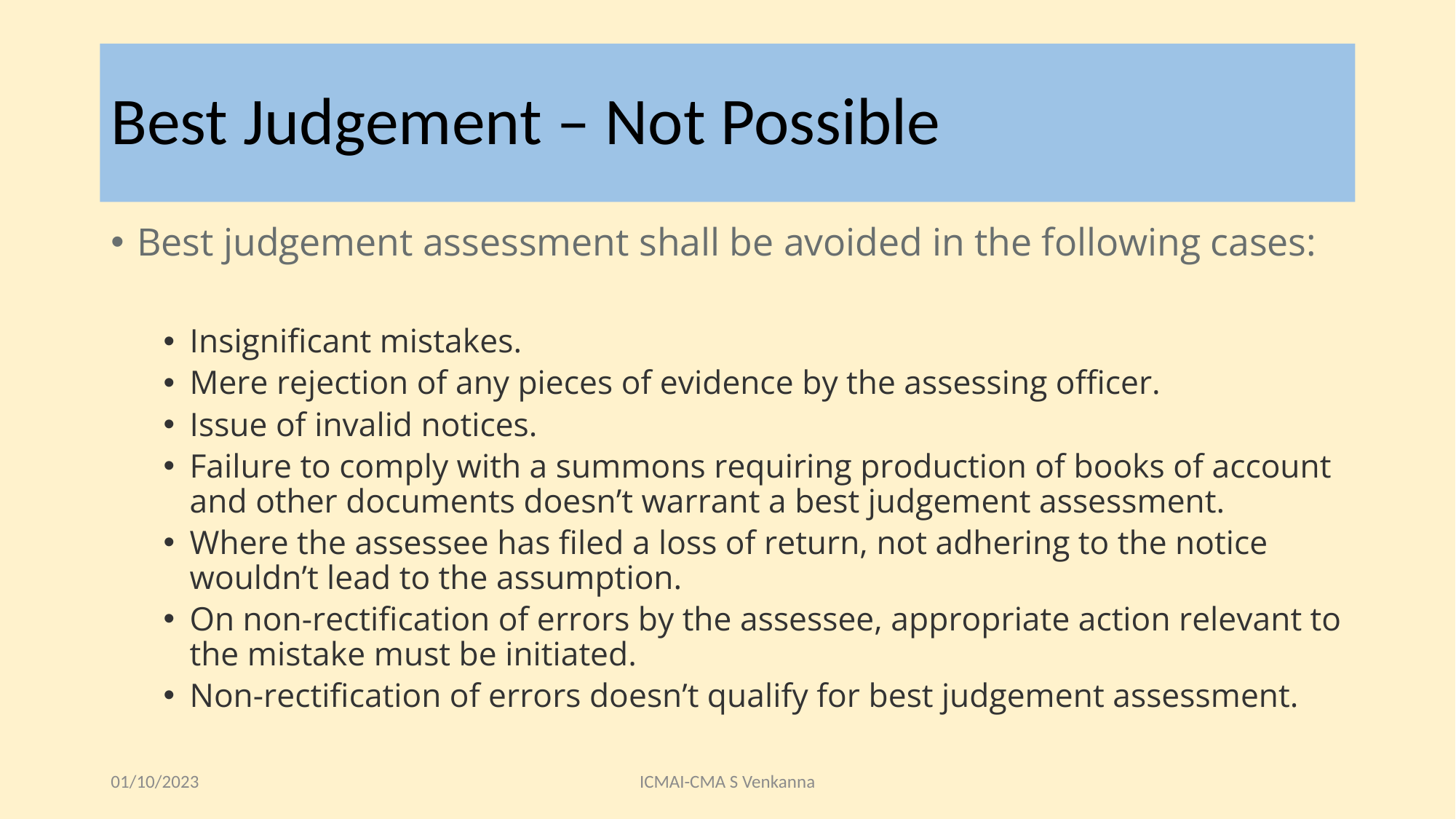

# Best Judgement – Not Possible
Best judgement assessment shall be avoided in the following cases:

Insignificant mistakes.
Mere rejection of any pieces of evidence by the assessing officer.
Issue of invalid notices.
Failure to comply with a summons requiring production of books of account and other documents doesn’t warrant a best judgement assessment.
Where the assessee has filed a loss of return, not adhering to the notice wouldn’t lead to the assumption.
On non-rectification of errors by the assessee, appropriate action relevant to the mistake must be initiated.
Non-rectification of errors doesn’t qualify for best judgement assessment.

01/10/2023
ICMAI-CMA S Venkanna